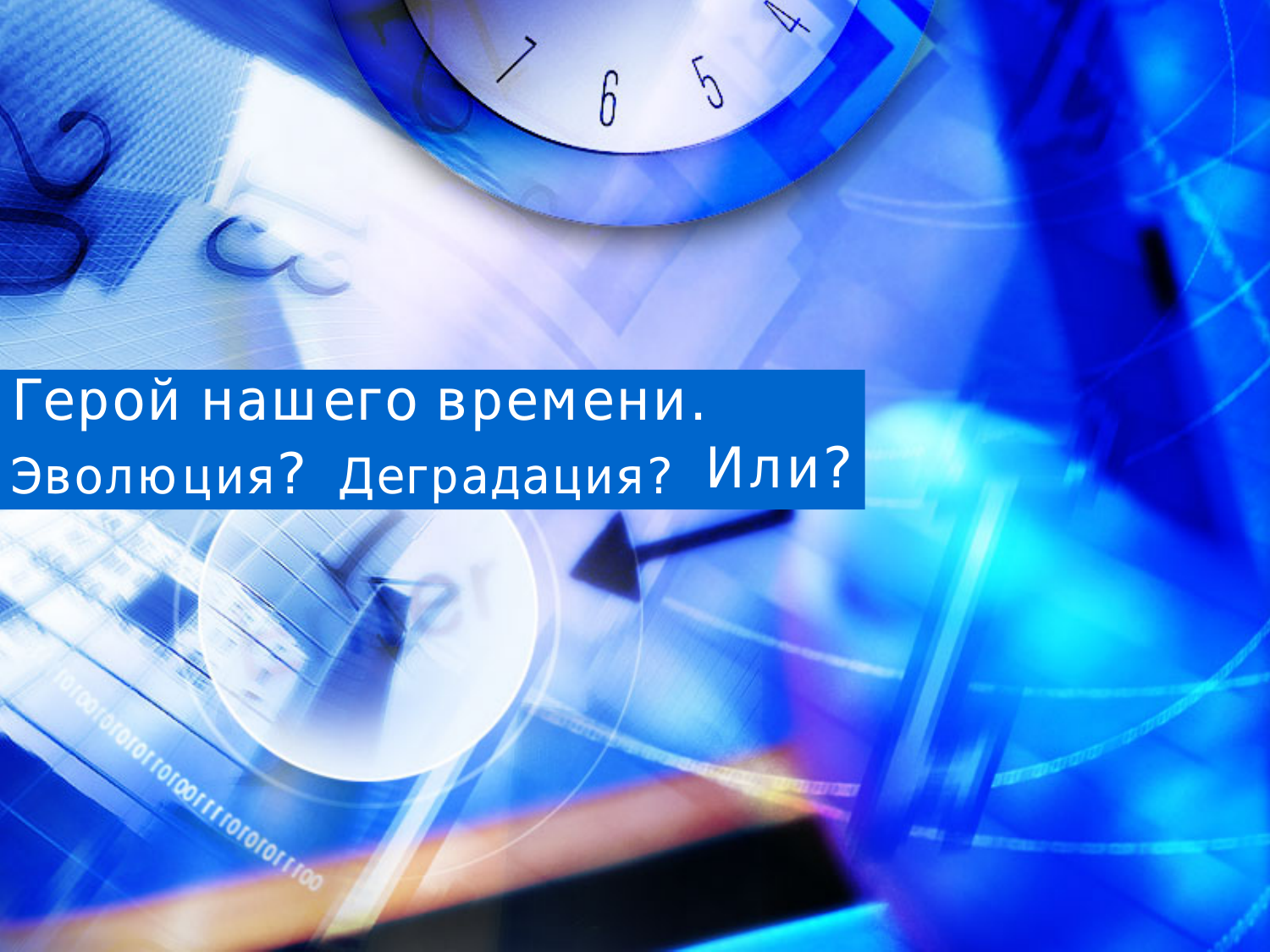

# Герой нашего времени.
Эволюция?
Деградация?
Или?